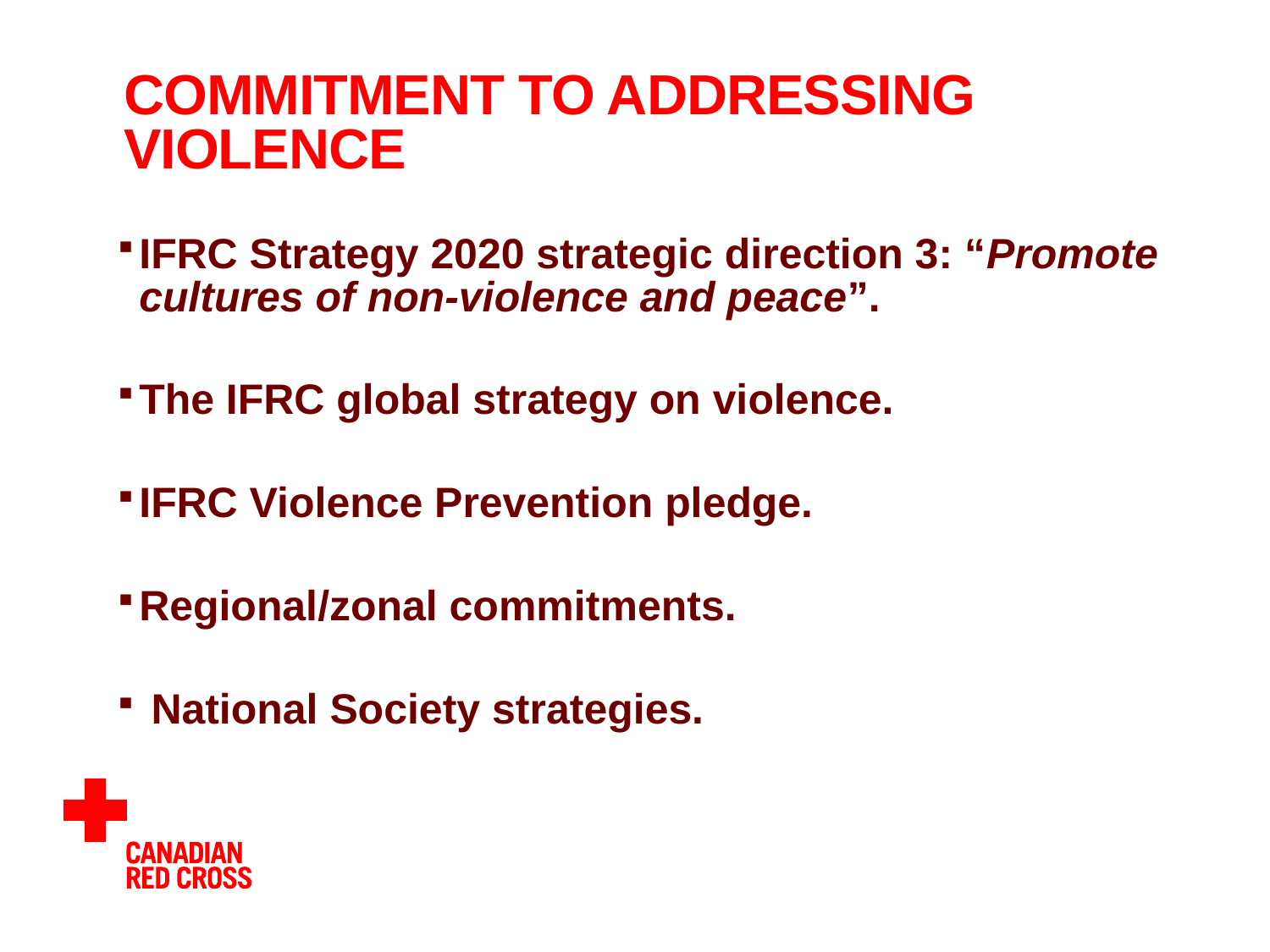

# Commitment TO Addressing VIOLENCE

IFRC Strategy 2020 strategic direction 3: “Promote cultures of non-violence and peace”.

The IFRC global strategy on violence.

IFRC Violence Prevention pledge.

Regional/zonal commitments.

 National Society strategies.